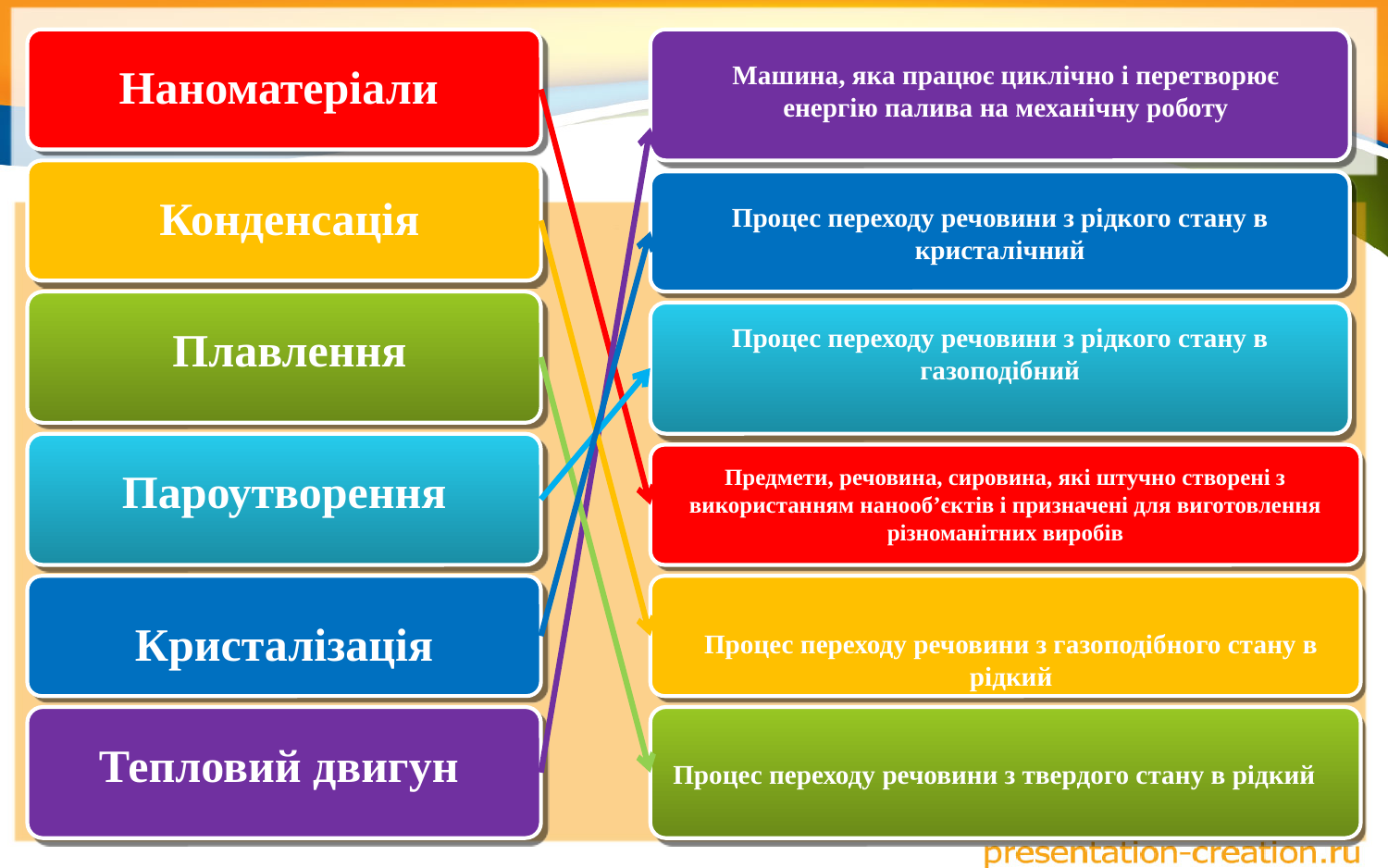

Наноматеріали

Конденсація

Плавлення

Пароутворення

Кристалізація

Тепловий двигун

Машина, яка працює циклічно і перетворює енергію палива на механічну роботу

Процес переходу речовини з рідкого стану в кристалічний

Процес переходу речовини з рідкого стану в газоподібний

Предмети, речовина, сировина, які штучно створені з використанням нанооб’єктів і призначені для виготовлення різноманітних виробів

Процес переходу речовини з газоподібного стану в рідкий

Процес переходу речовини з твердого стану в рідкий